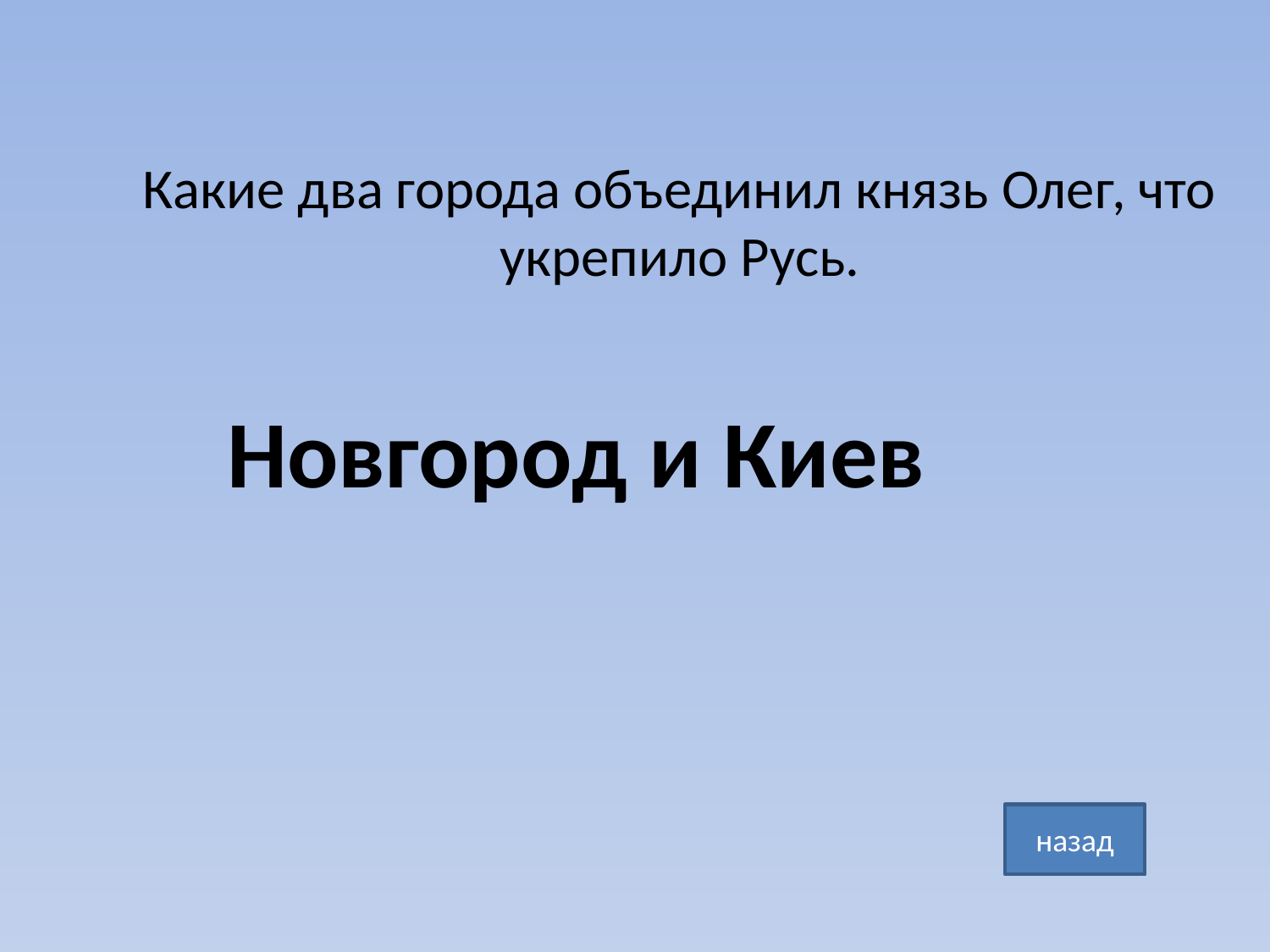

Какие два города объединил князь Олег, что укрепило Русь.
Новгород и Киев
назад